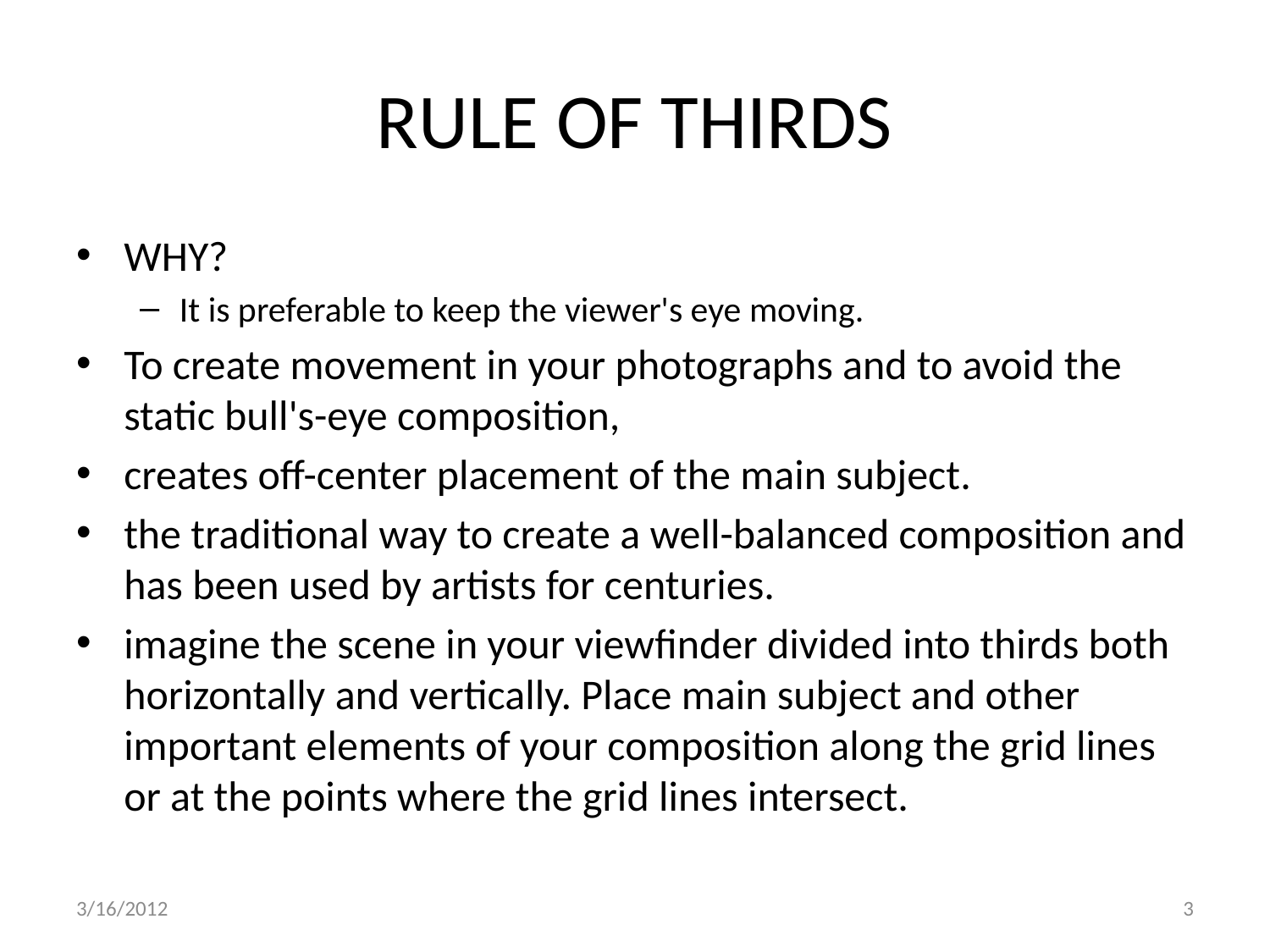

# RULE OF THIRDS
WHY?
It is preferable to keep the viewer's eye moving.
To create movement in your photographs and to avoid the static bull's-eye composition,
creates off-center placement of the main subject.
the traditional way to create a well-balanced composition and has been used by artists for centuries.
imagine the scene in your viewfinder divided into thirds both horizontally and vertically. Place main subject and other important elements of your composition along the grid lines or at the points where the grid lines intersect.
3/16/2012
3